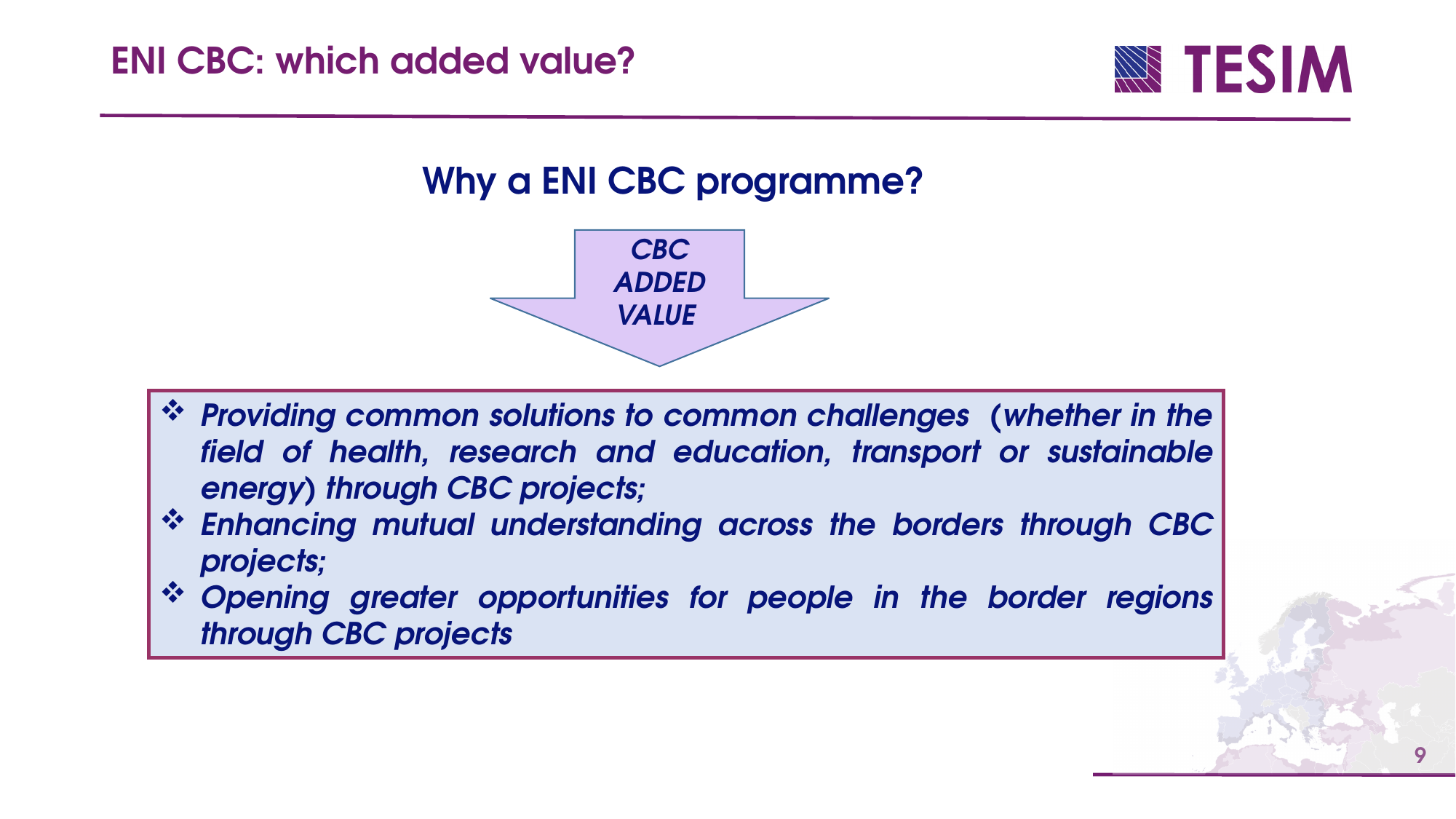

ENI CBC: which added value?
Why a ENI CBC programme?

CBC ADDED VALUE
Providing common solutions to common challenges  (whether in the field of health, research and education, transport or sustainable energy) through CBC projects;
Enhancing mutual understanding across the borders through CBC projects;
Opening greater opportunities for people in the border regions through CBC projects